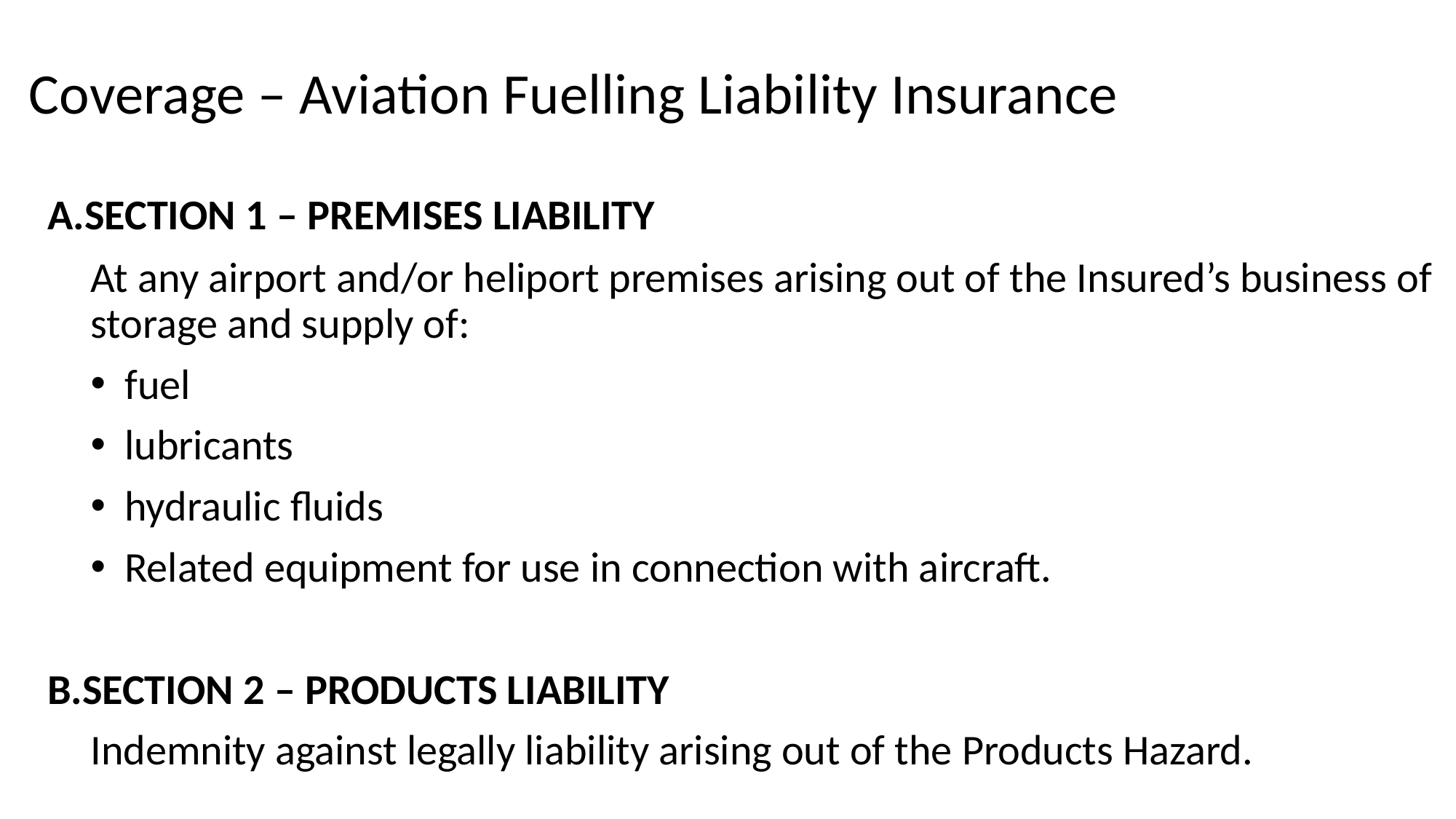

# Coverage – Aviation Fuelling Liability Insurance
SECTION 1 – PREMISES LIABILITY
At any airport and/or heliport premises arising out of the Insured’s business of storage and supply of:
fuel
lubricants
hydraulic fluids
Related equipment for use in connection with aircraft.

SECTION 2 – PRODUCTS LIABILITY
Indemnity against legally liability arising out of the Products Hazard.